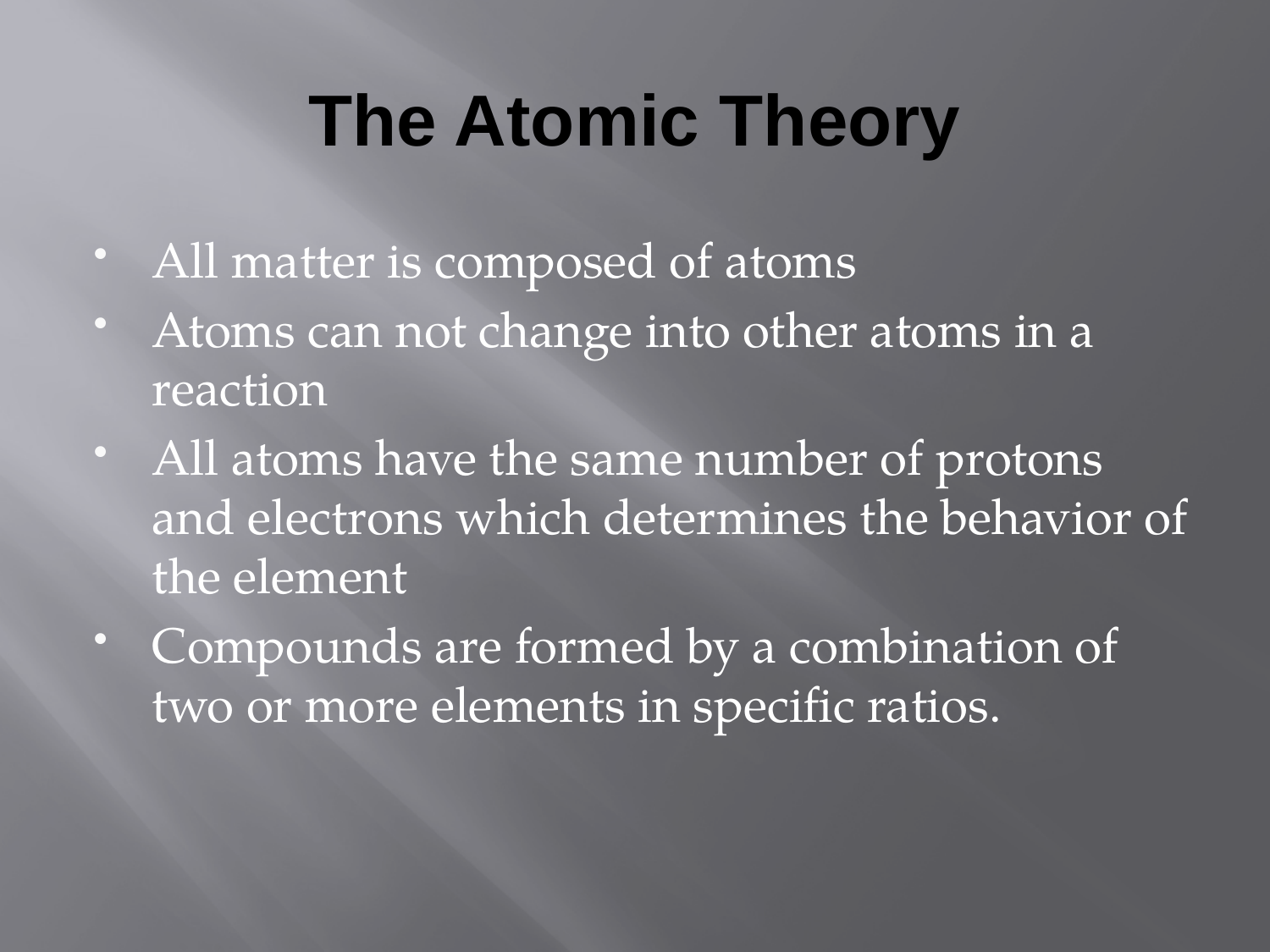

# The Atomic Theory
All matter is composed of atoms
Atoms can not change into other atoms in a reaction
All atoms have the same number of protons and electrons which determines the behavior of the element
Compounds are formed by a combination of two or more elements in specific ratios.